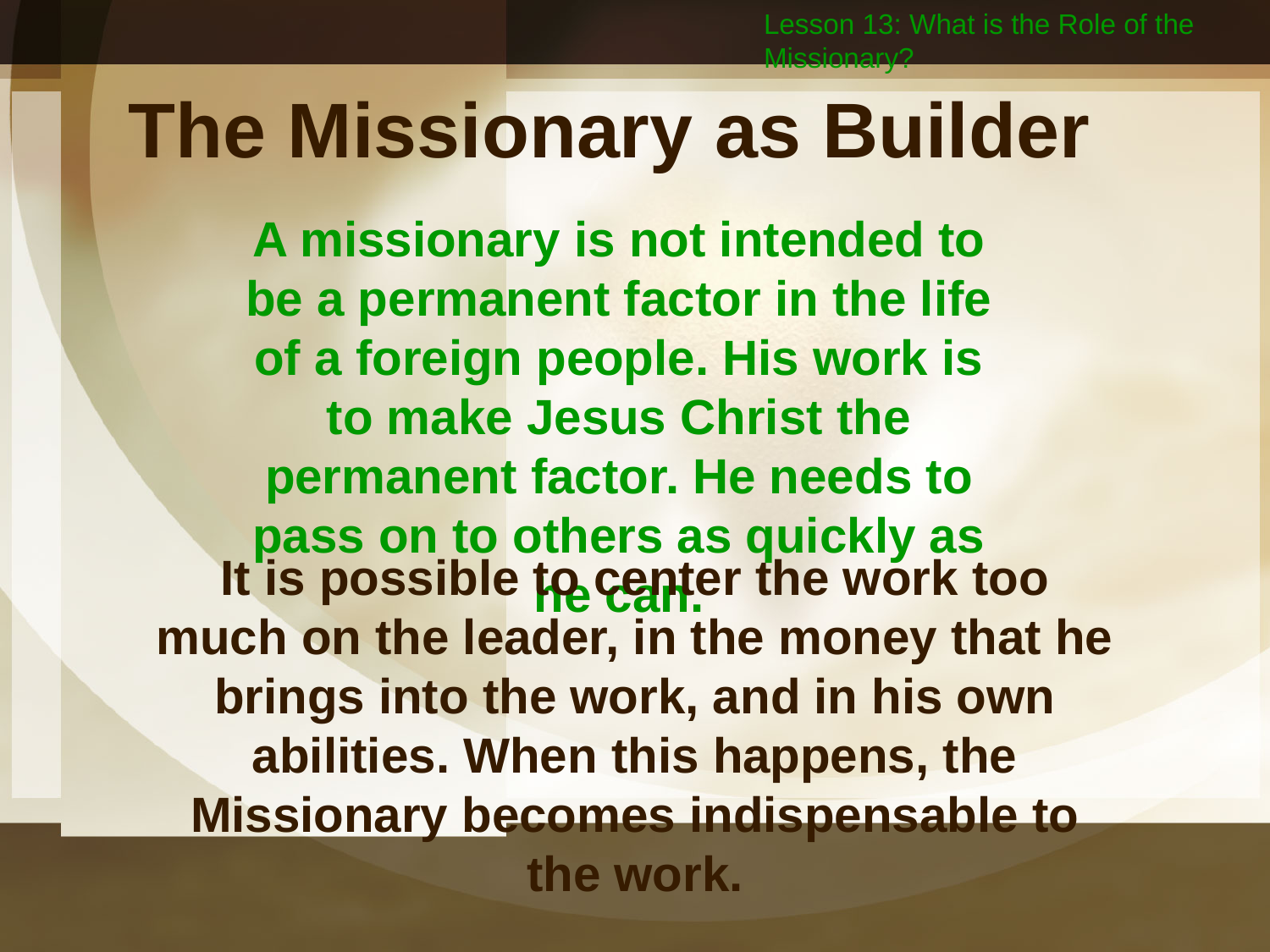

Lesson 13: What is the Role of the Missionary?
The Missionary as Builder
A missionary is not intended to be a permanent factor in the life of a foreign people. His work is to make Jesus Christ the permanent factor. He needs to pass on to others as quickly as he can.
It is possible to center the work too much on the leader, in the money that he brings into the work, and in his own abilities. When this happens, the Missionary becomes indispensable to the work.